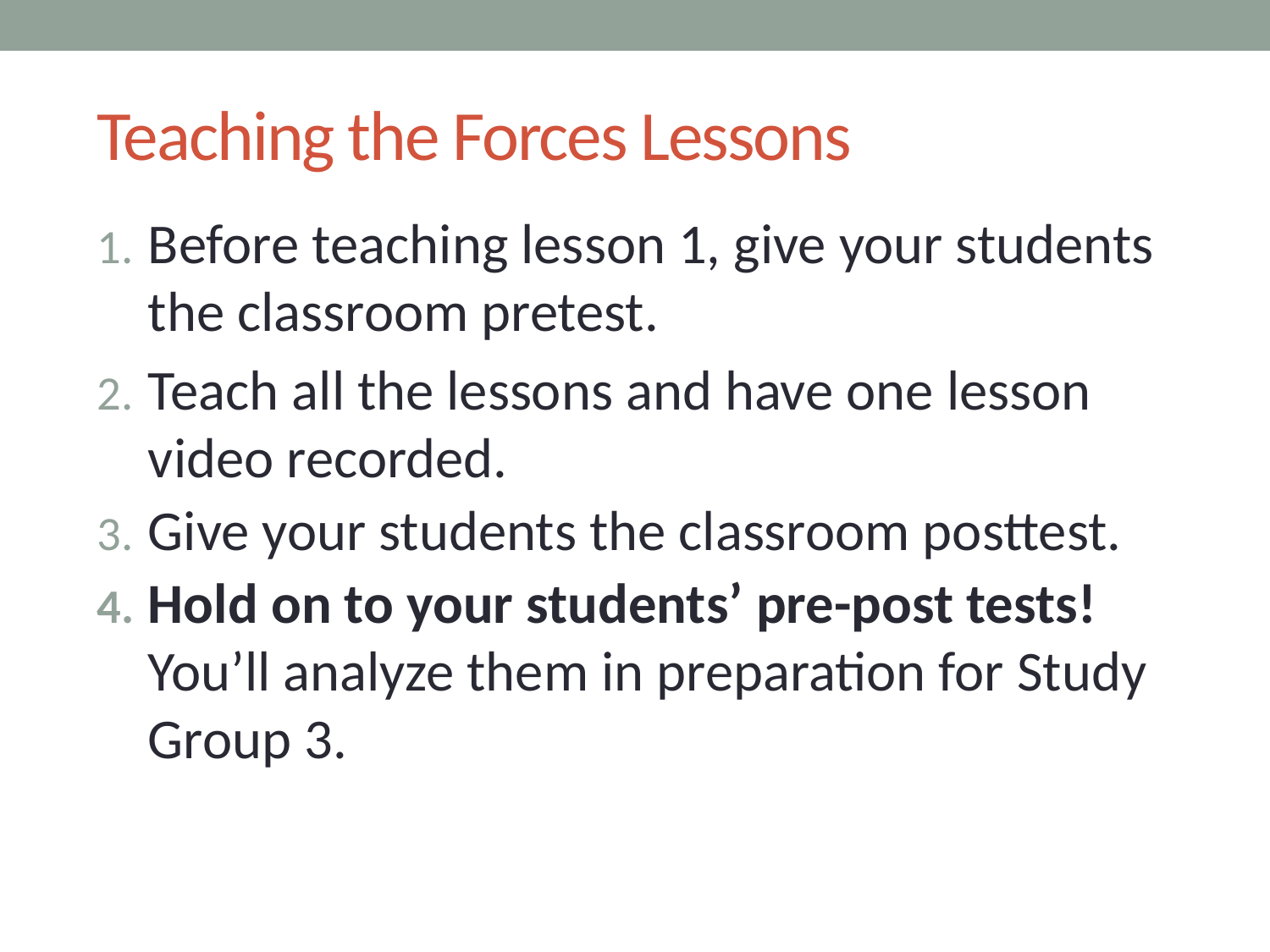

# Teaching the Forces Lessons
Before teaching lesson 1, give your students the classroom pretest.
Teach all the lessons and have one lesson video recorded.
Give your students the classroom posttest.
Hold on to your students’ pre-post tests! You’ll analyze them in preparation for Study Group 3.